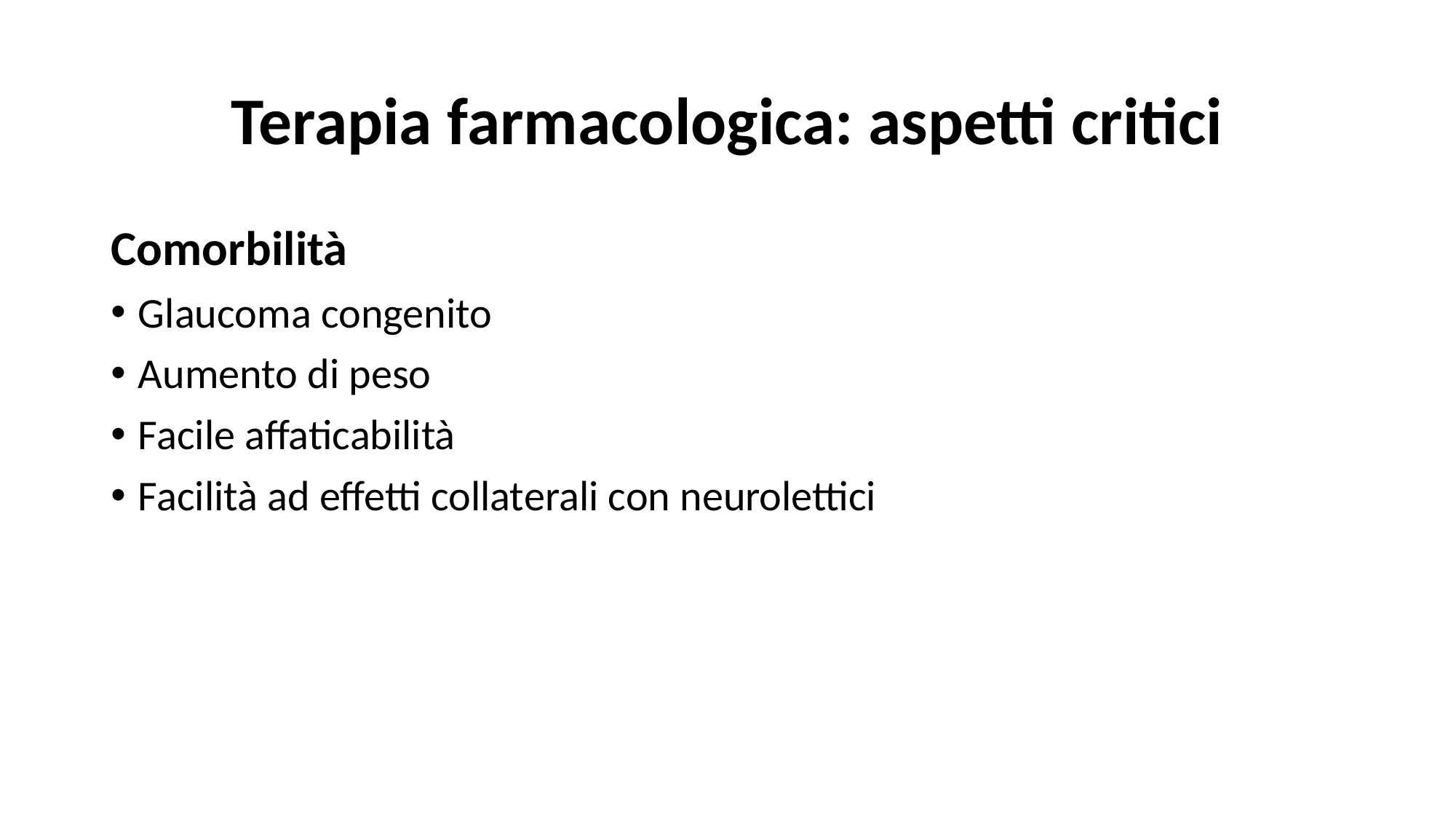

# Terapia farmacologica: aspetti critici
Comorbilità
Glaucoma congenito
Aumento di peso
Facile affaticabilità
Facilità ad effetti collaterali con neurolettici